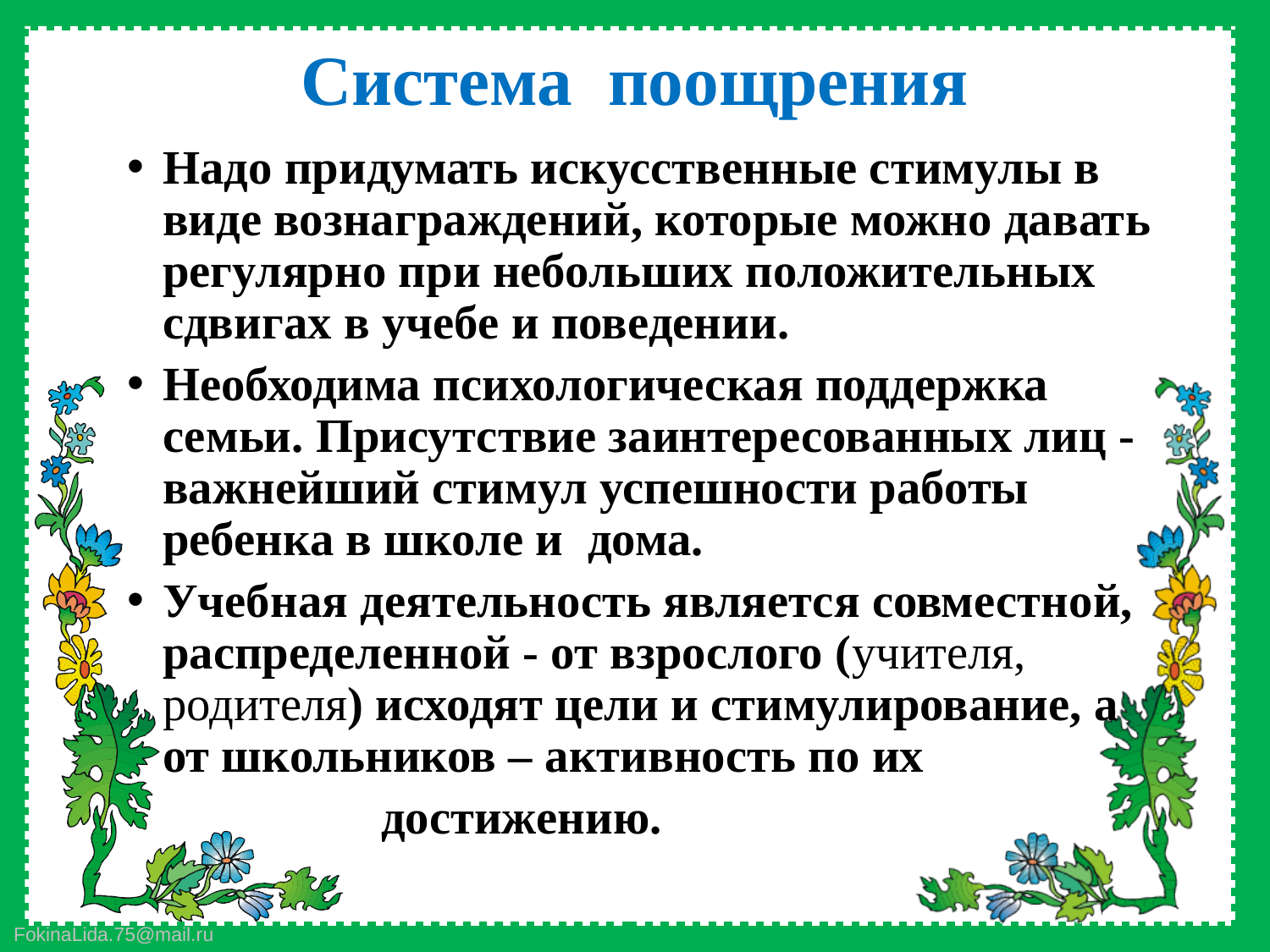

# Система  поощрения
Надо придумать искусственные стимулы в виде вознаграждений, которые можно давать регулярно при небольших положительных сдвигах в учебе и поведении.
Необходима психологическая поддержка семьи. Присутствие заинтересованных лиц - важнейший стимул успешности работы ребенка в школе и  дома.
Учебная деятельность являeтcя совместной, распределенной - от взрослого (учителя, родителя) исходят цели и стимулирование, а от школьников – активность по их
                     достижению.